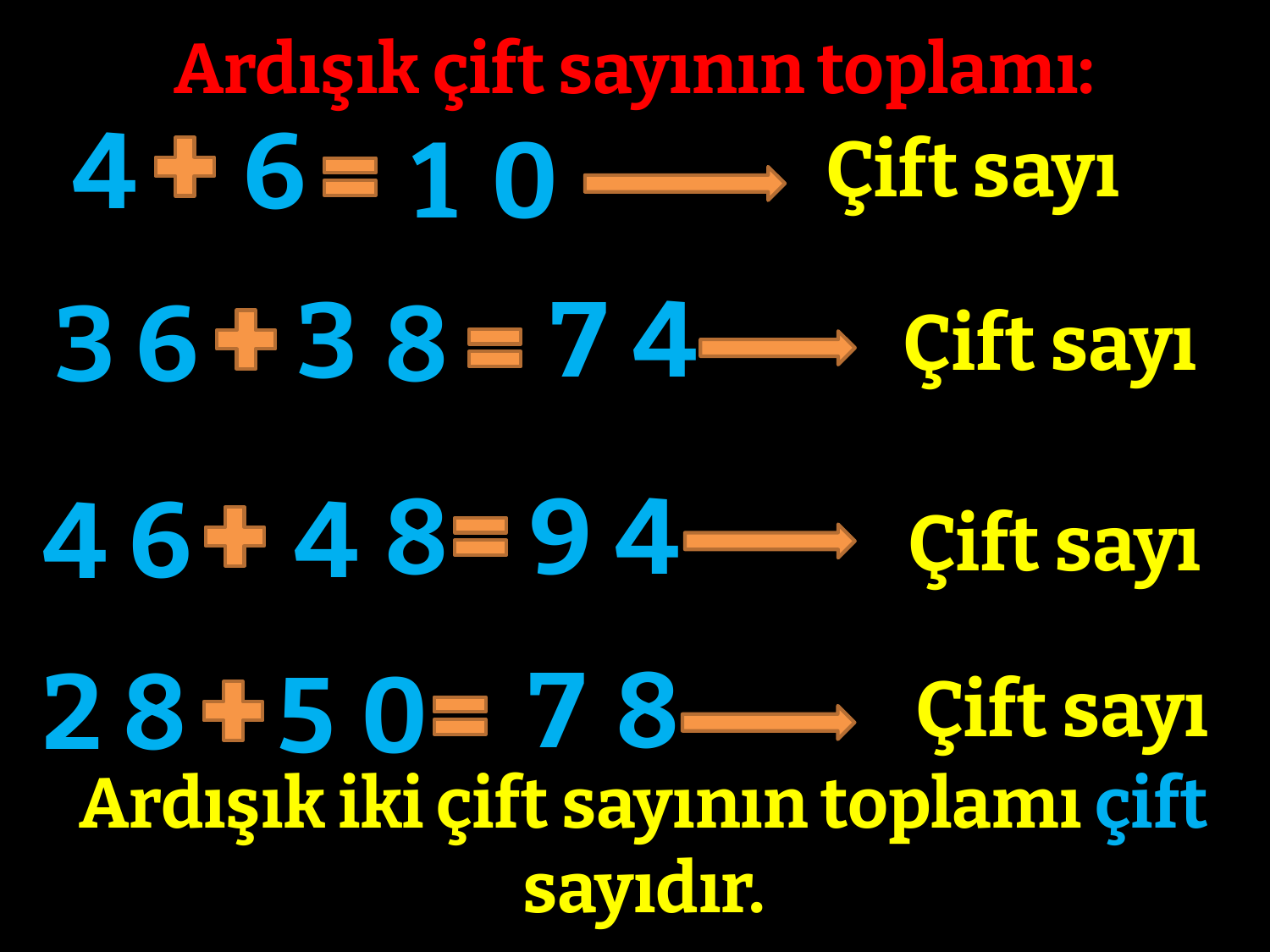

Ardışık çift sayının toplamı:
4
6
0
1
Çift sayı

4
7
3
3
6
8
Çift sayı
#

9
8
4
4
6
4
Çift sayı

8
7
2
8
5
0
Çift sayı

Ardışık iki çift sayının toplamı çift sayıdır.